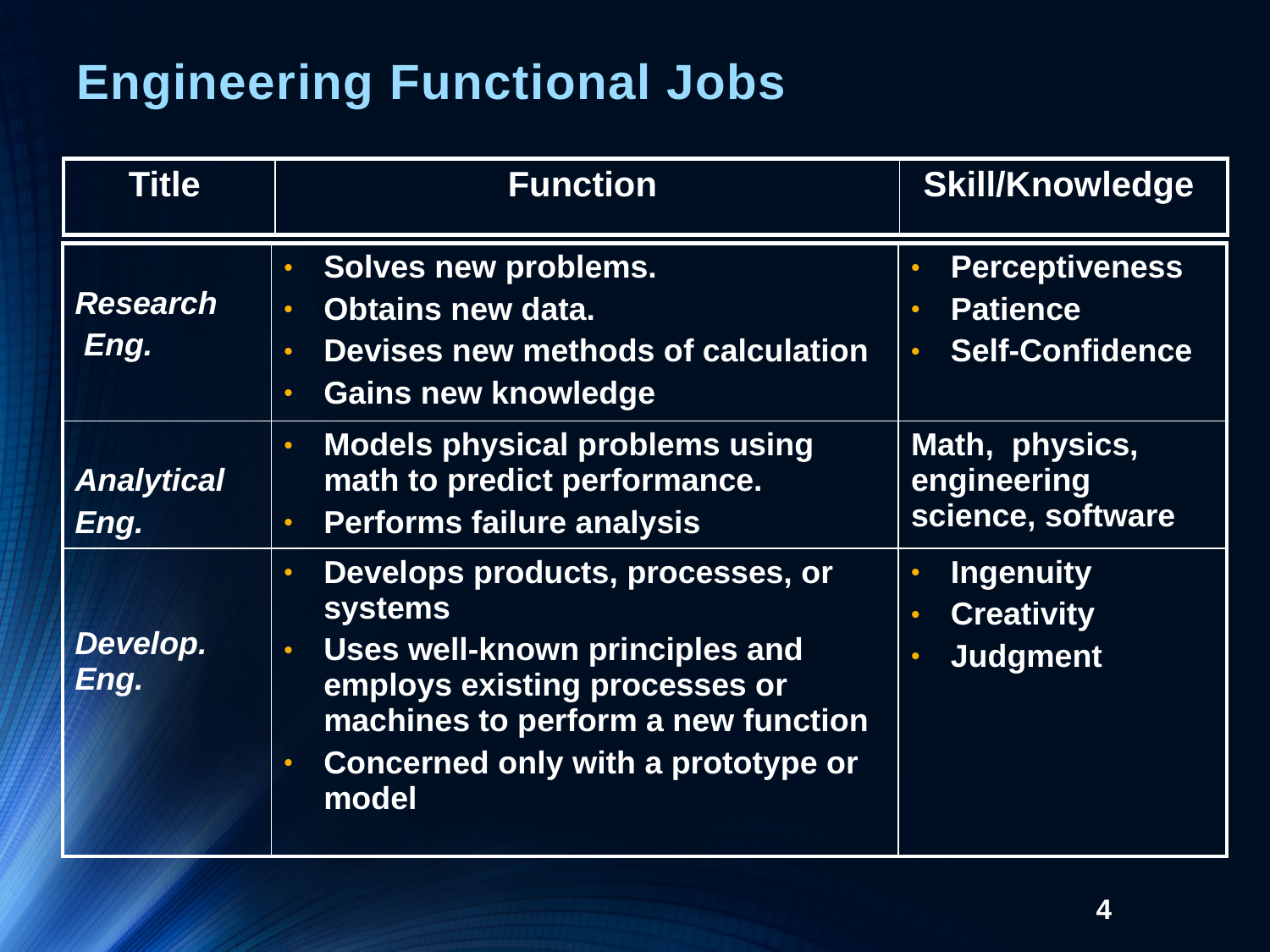

# Engineering Functional Jobs
| Title | Function | Skill/Knowledge |
| --- | --- | --- |
| Research Eng. | Solves new problems. Obtains new data. Devises new methods of calculation Gains new knowledge | Perceptiveness Patience Self-Confidence |
| --- | --- | --- |
| Analytical Eng. | Models physical problems using math to predict performance. Performs failure analysis | Math, physics, engineering science, software |
| Develop. Eng. | Develops products, processes, or systems Uses well-known principles and employs existing processes or machines to perform a new function Concerned only with a prototype or model | Ingenuity Creativity Judgment |
4